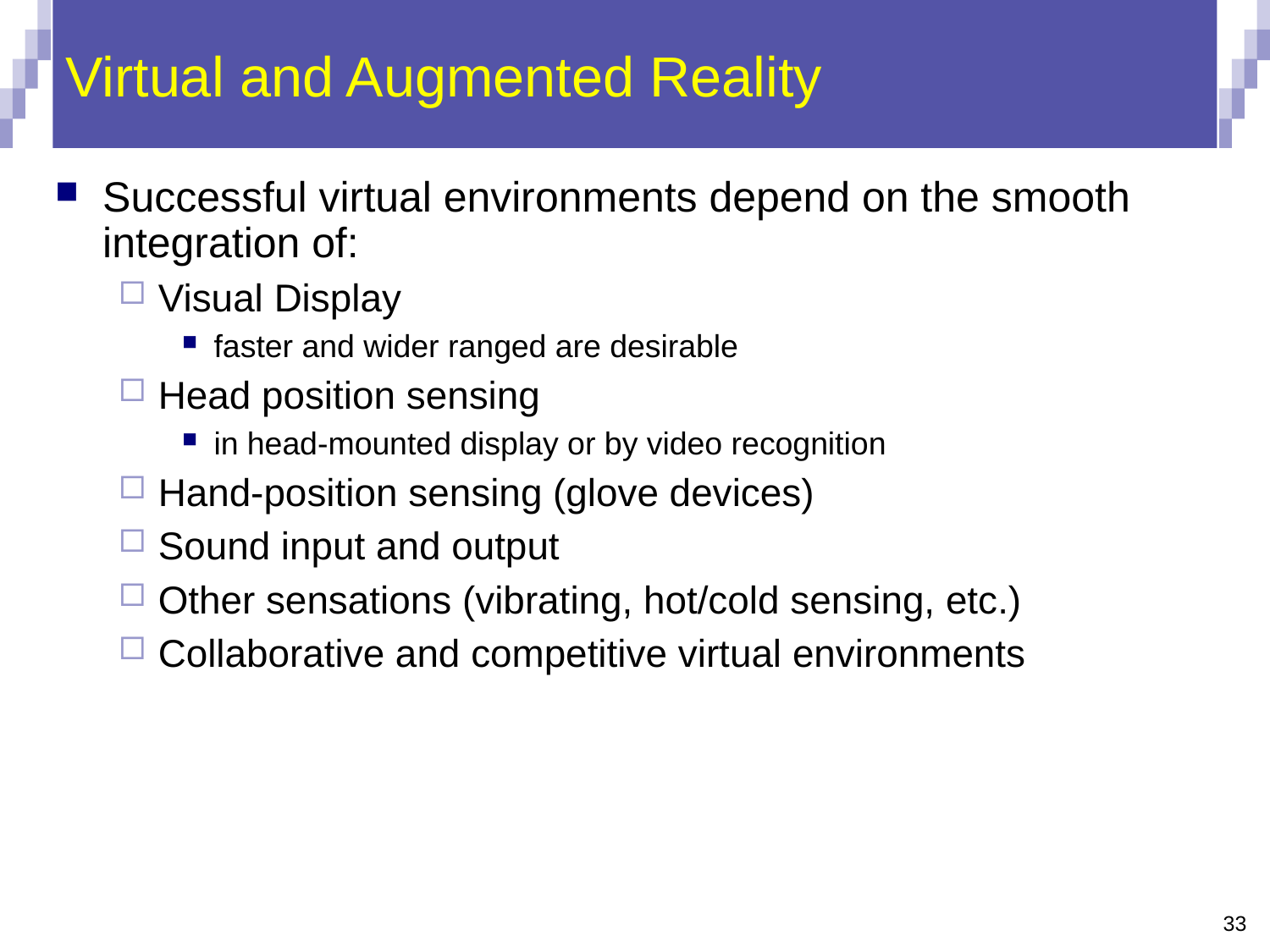

# Virtual and Augmented Reality
Successful virtual environments depend on the smooth integration of:
Visual Display
faster and wider ranged are desirable
Head position sensing
in head-mounted display or by video recognition
Hand-position sensing (glove devices)
Sound input and output
Other sensations (vibrating, hot/cold sensing, etc.)
Collaborative and competitive virtual environments
33